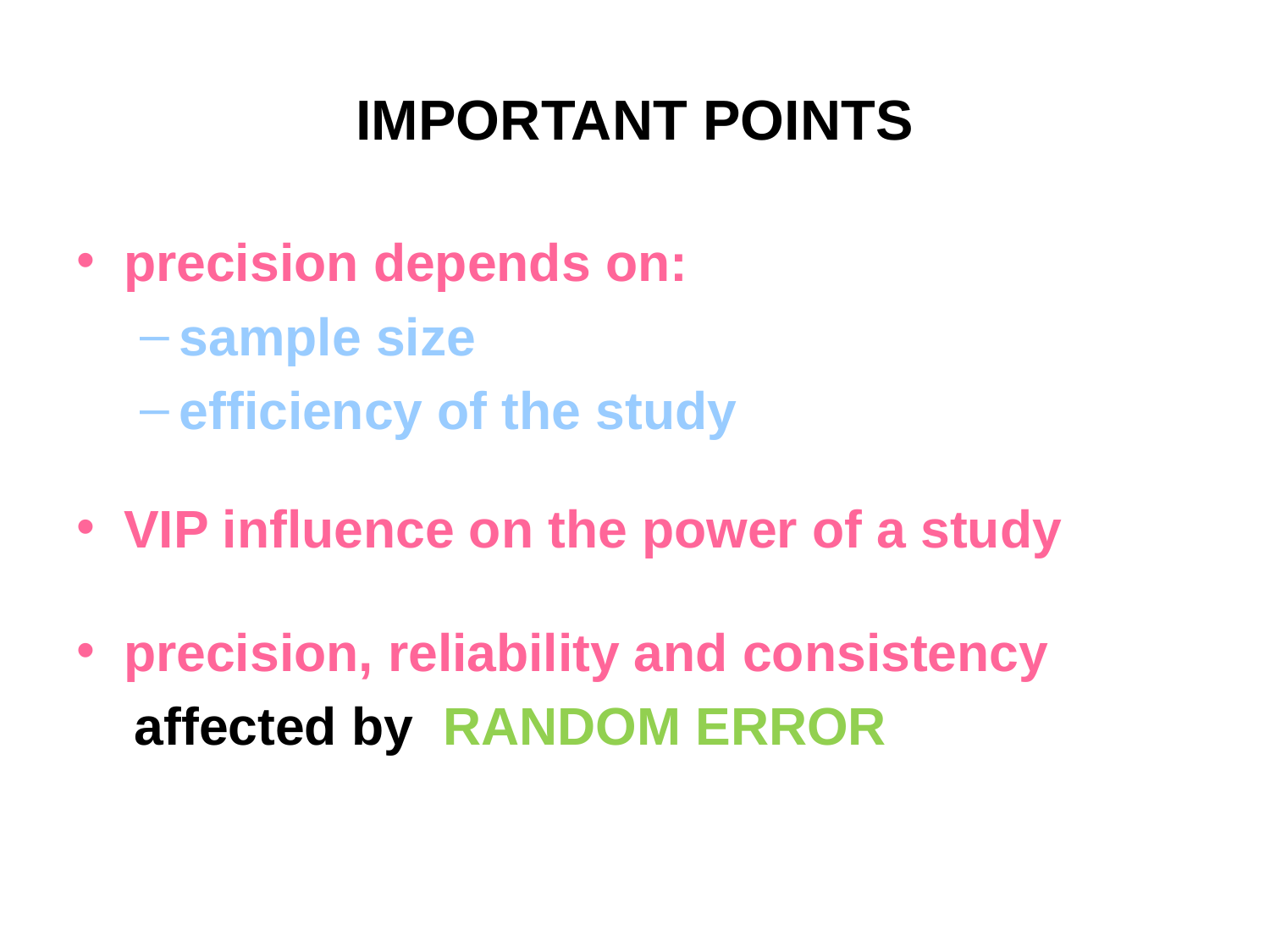

# IMPORTANT POINTS
precision depends on:
sample size
efficiency of the study

VIP influence on the power of a study

precision, reliability and consistency
    affected by  RANDOM ERROR